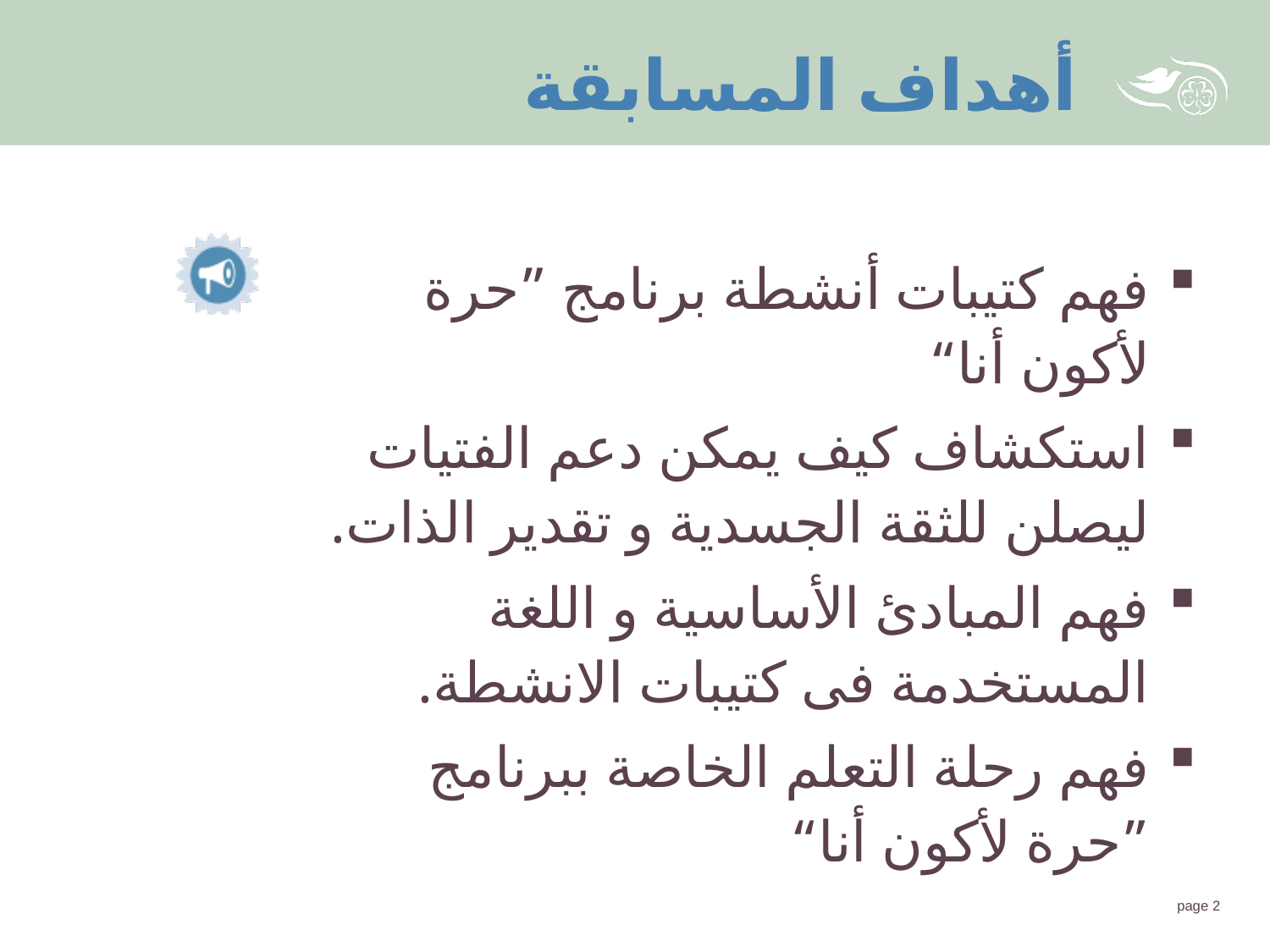

أهداف المسابقة
فهم كتيبات أنشطة برنامج ”حرة لأكون أنا“
استكشاف كيف يمكن دعم الفتيات ليصلن للثقة الجسدية و تقدير الذات.
فهم المبادئ الأساسية و اللغة المستخدمة فى كتيبات الانشطة.
فهم رحلة التعلم الخاصة ببرنامج ”حرة لأكون أنا“